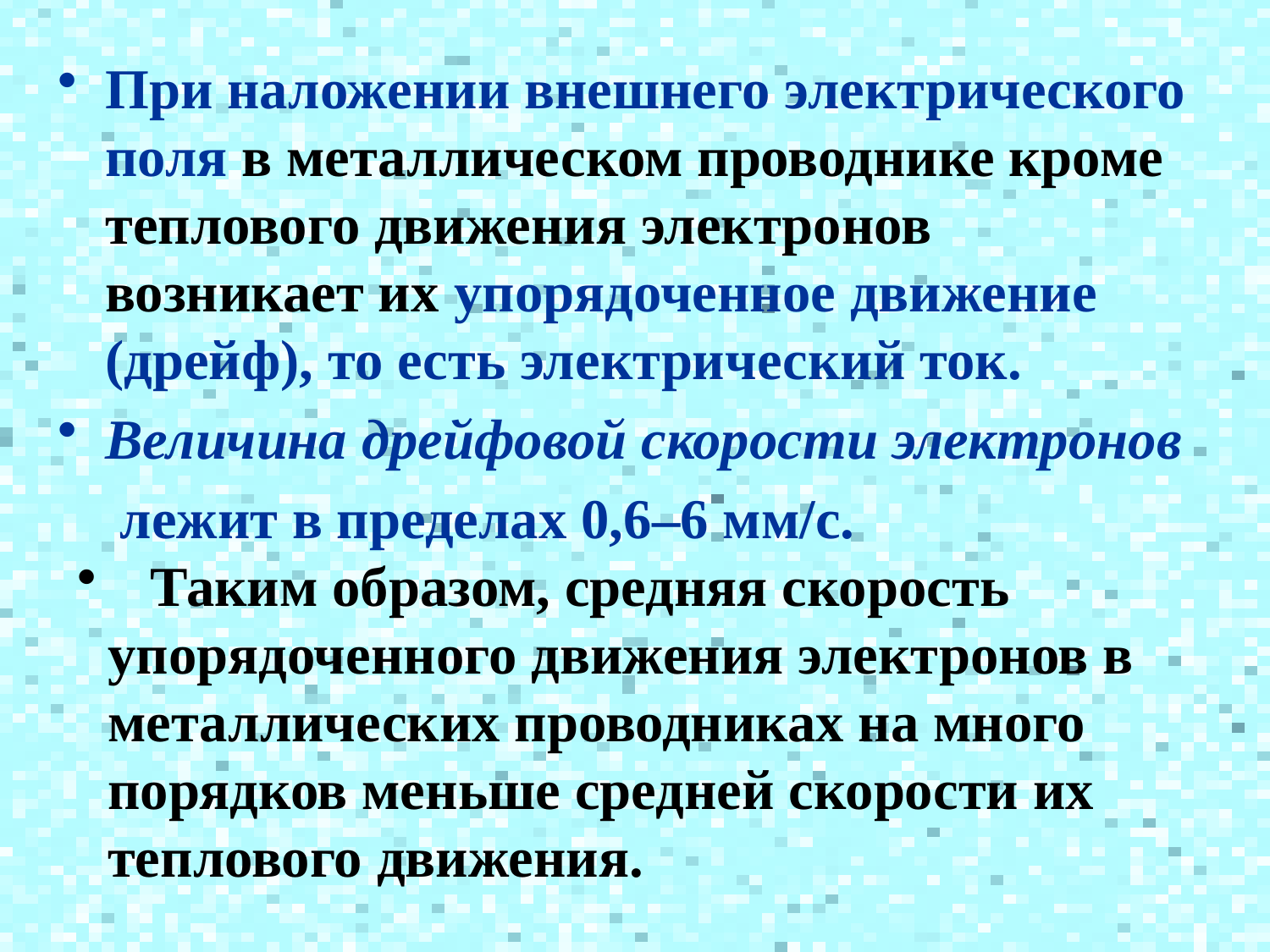

При наложении внешнего электрического поля в металлическом проводнике кроме теплового движения электронов возникает их упорядоченное движение (дрейф), то есть электрический ток.
Величина дрейфовой скорости электронов

   лежит в пределах 0,6–6 мм/c.
   Таким образом, средняя скорость упорядоченного движения электронов в металлических проводниках на много порядков меньше средней скорости их теплового движения.